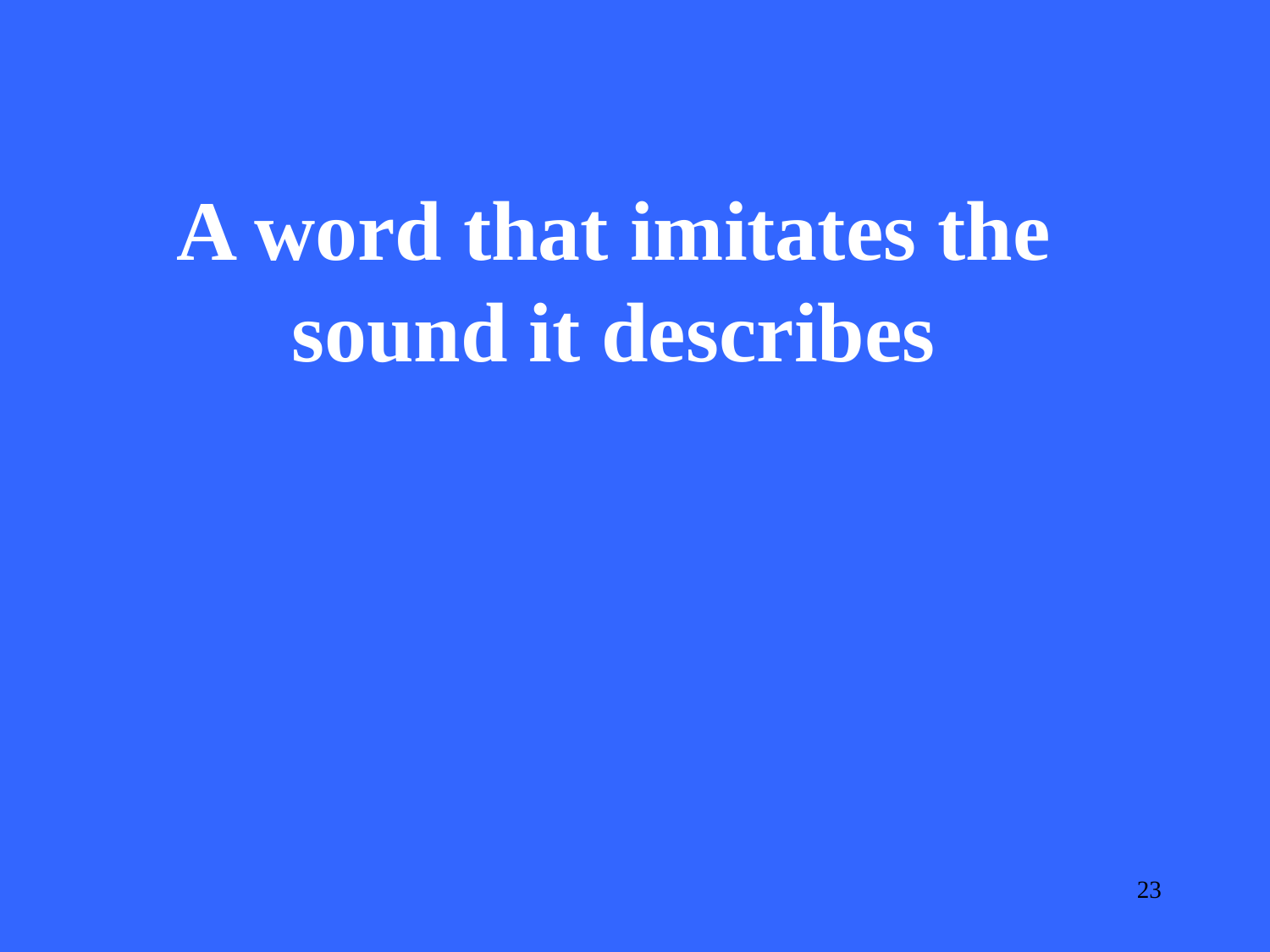

A word that imitates the sound it describes

23